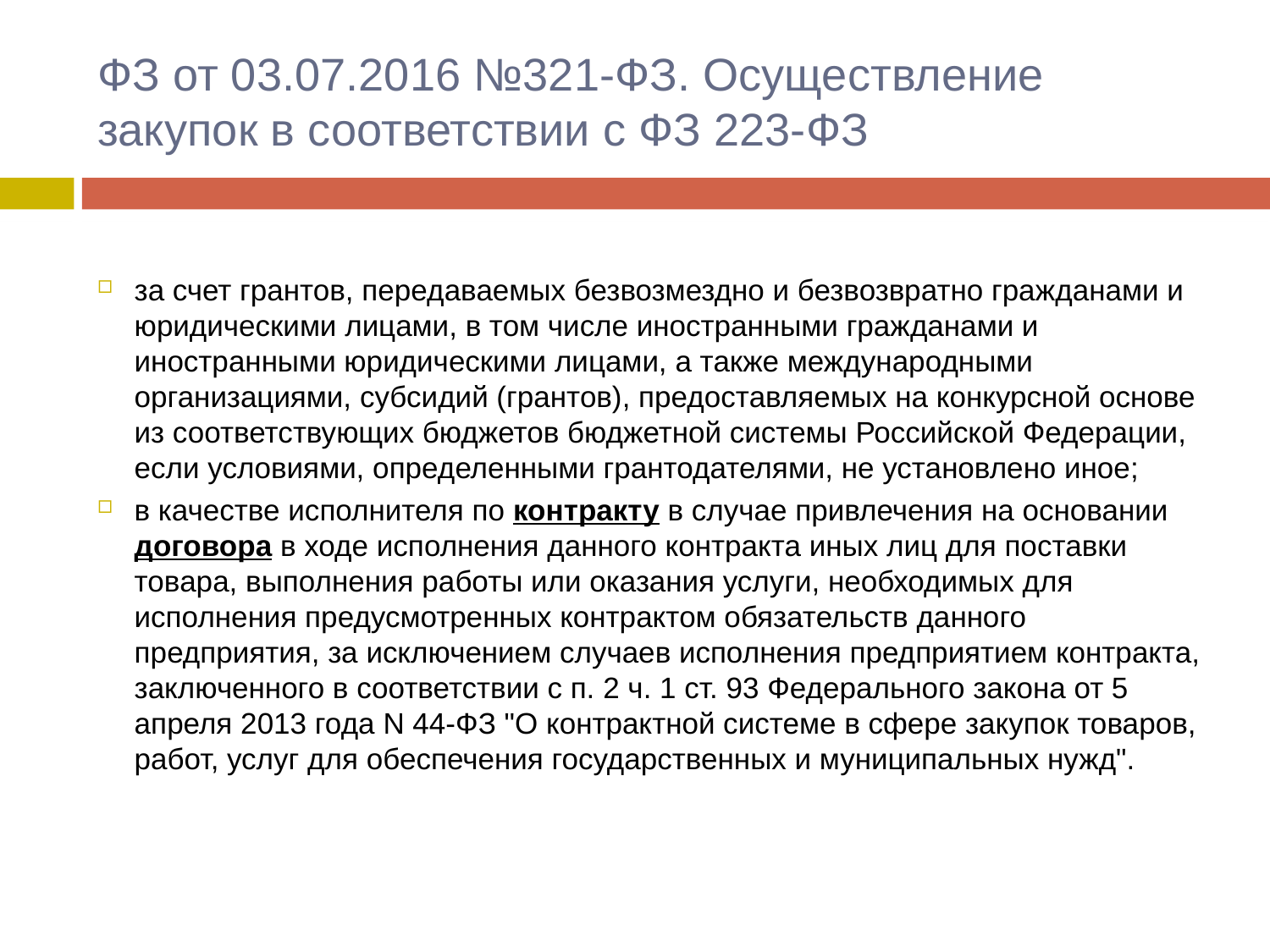

# ФЗ от 03.07.2016 №321-ФЗ. Осуществление закупок в соответствии с ФЗ 223-ФЗ

за счет грантов, передаваемых безвозмездно и безвозвратно гражданами и юридическими лицами, в том числе иностранными гражданами и иностранными юридическими лицами, а также международными организациями, субсидий (грантов), предоставляемых на конкурсной основе из соответствующих бюджетов бюджетной системы Российской Федерации, если условиями, определенными грантодателями, не установлено иное;
в качестве исполнителя по контракту в случае привлечения на основании договора в ходе исполнения данного контракта иных лиц для поставки товара, выполнения работы или оказания услуги, необходимых для исполнения предусмотренных контрактом обязательств данного предприятия, за исключением случаев исполнения предприятием контракта, заключенного в соответствии с п. 2 ч. 1 ст. 93 Федерального закона от 5 апреля 2013 года N 44-ФЗ "О контрактной системе в сфере закупок товаров, работ, услуг для обеспечения государственных и муниципальных нужд".